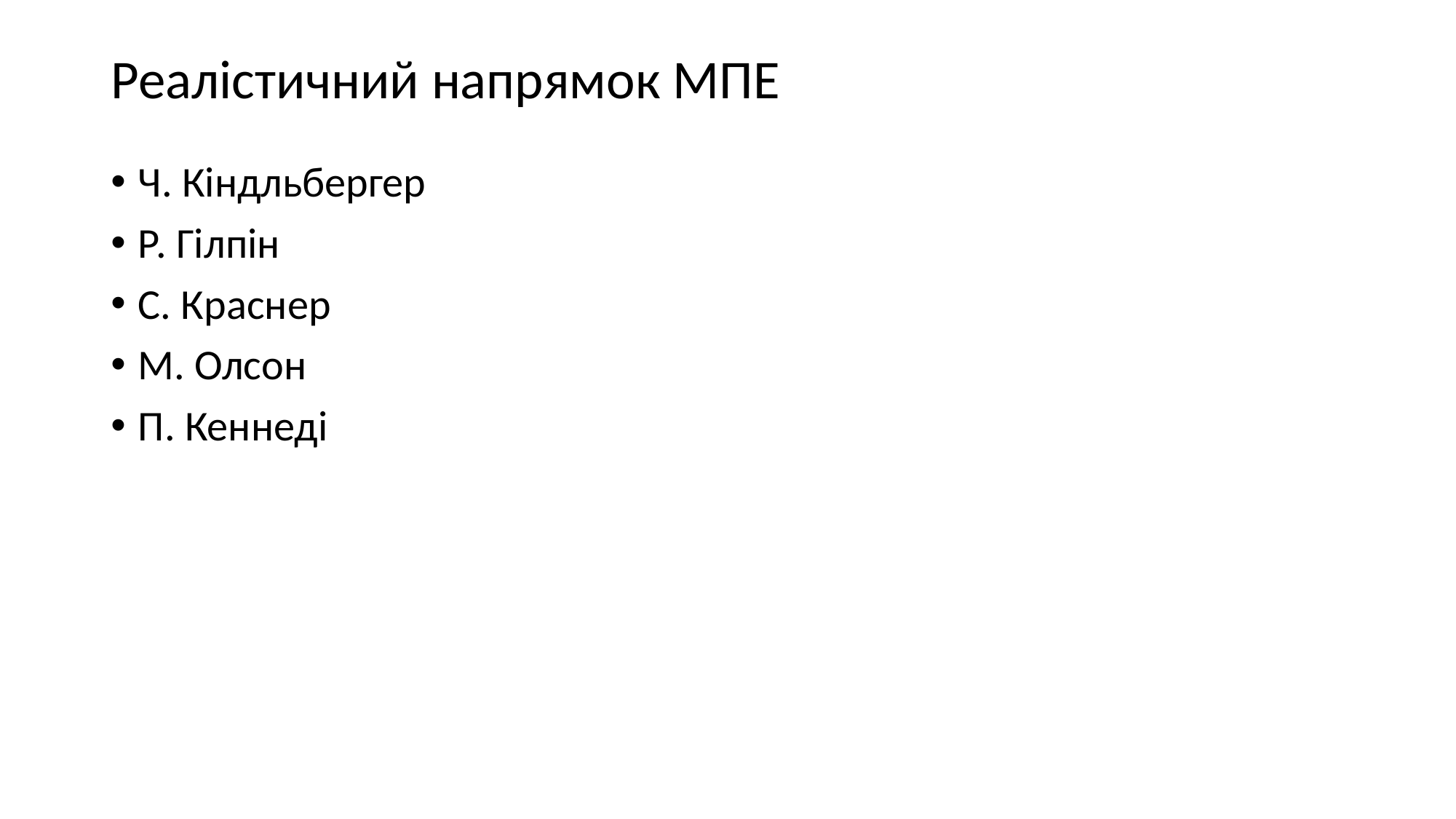

# Реалістичний напрямок МПЕ
Ч. Кіндльбергер
Р. Гілпін
С. Краснер
М. Олсон
П. Кеннеді